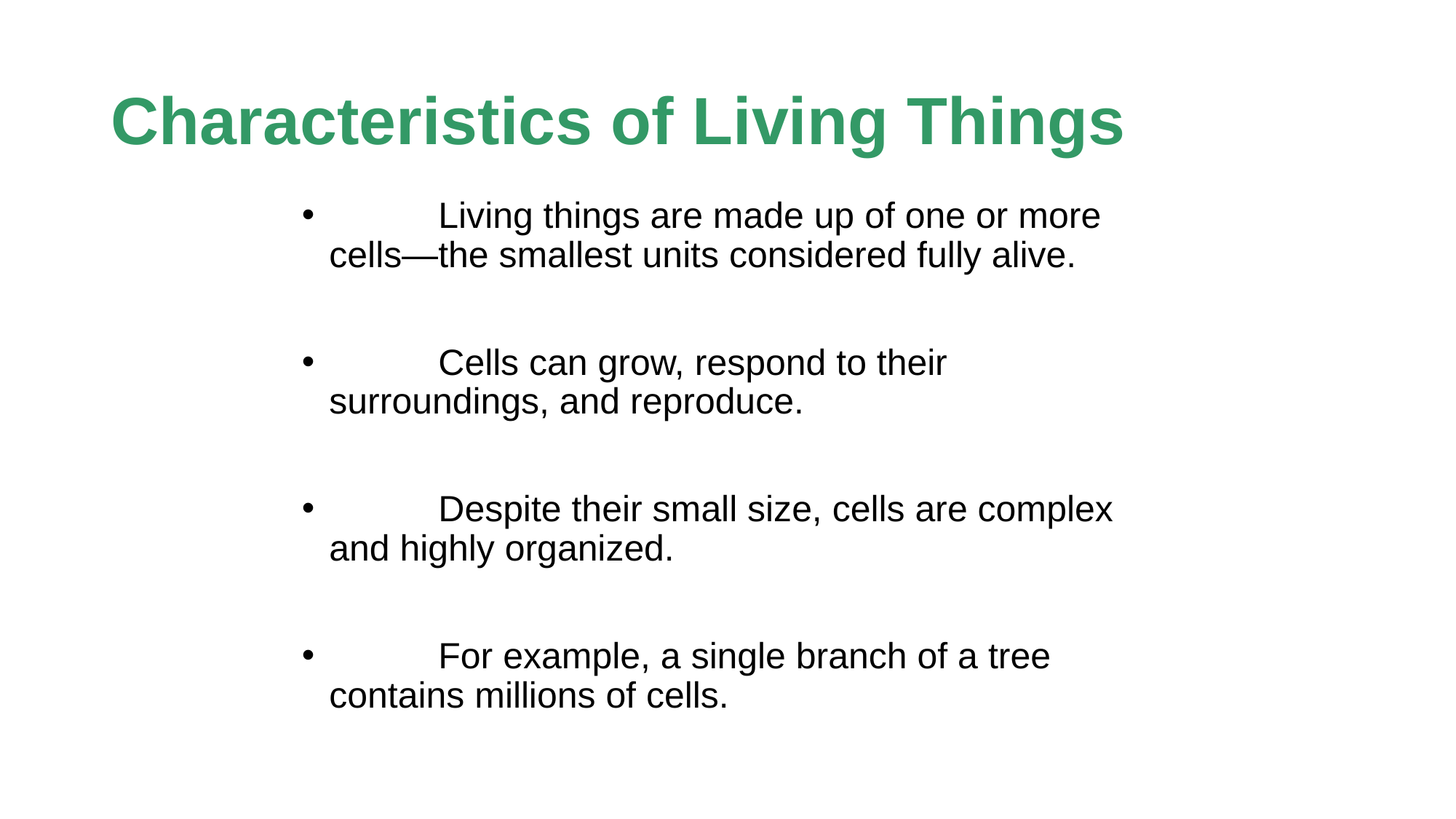

# Characteristics of Living Things
	Living things are made up of one or more cells—the smallest units considered fully alive.

	Cells can grow, respond to their surroundings, and reproduce.

	Despite their small size, cells are complex and highly organized.

	For example, a single branch of a tree contains millions of cells.